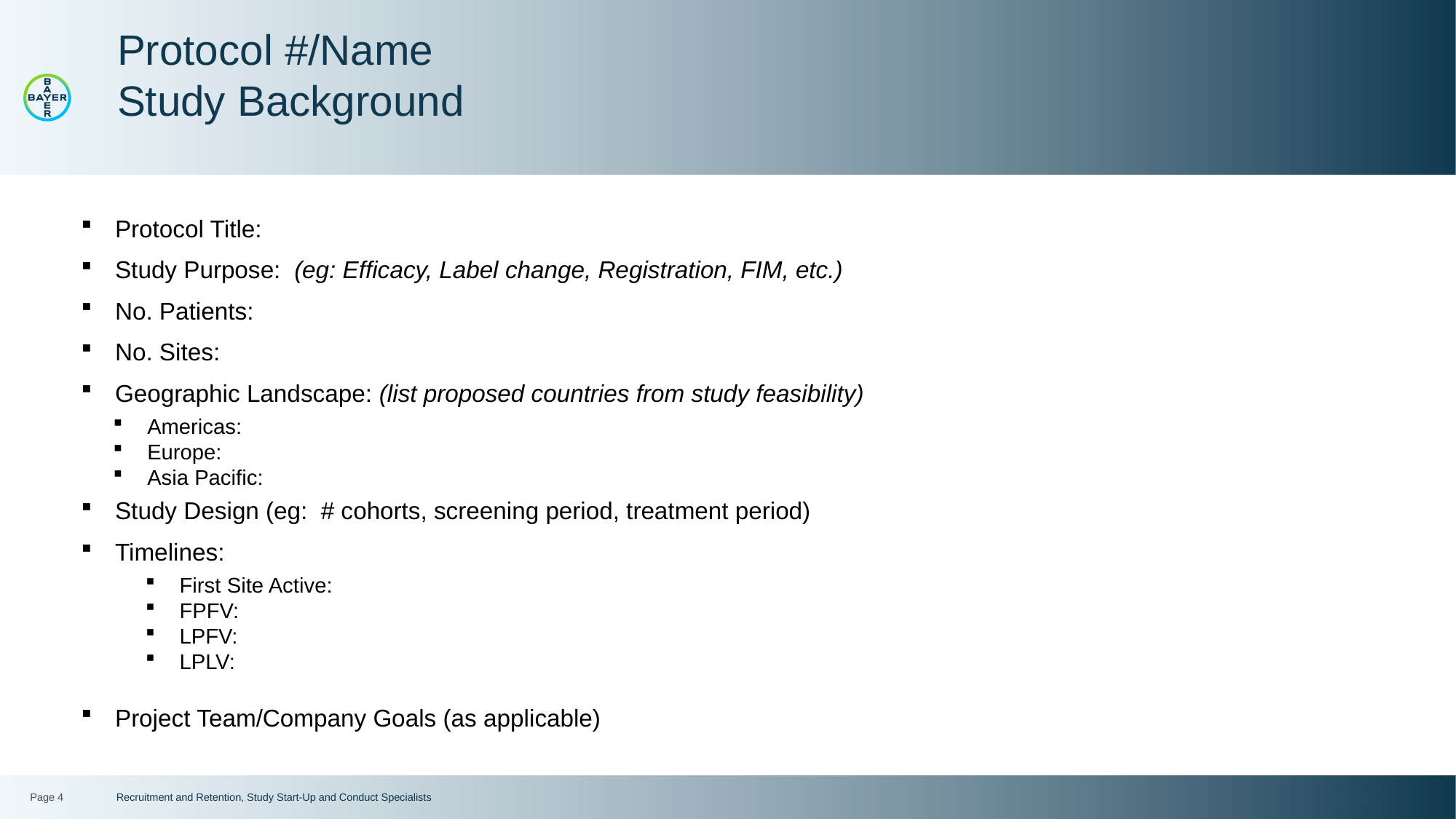

# Protocol #/Name Study Background

Protocol Title:
Study Purpose:  (eg: Efficacy, Label change, Registration, FIM, etc.)
No. Patients:
No. Sites:
Geographic Landscape: (list proposed countries from study feasibility)
Americas:
Europe:
Asia Pacific:
Study Design (eg:  # cohorts, screening period, treatment period)
Timelines:
First Site Active:
FPFV:
LPFV:
LPLV:

Project Team/Company Goals (as applicable)

Page 4
Recruitment and Retention, Study Start-Up and Conduct Specialists
12/12/2022